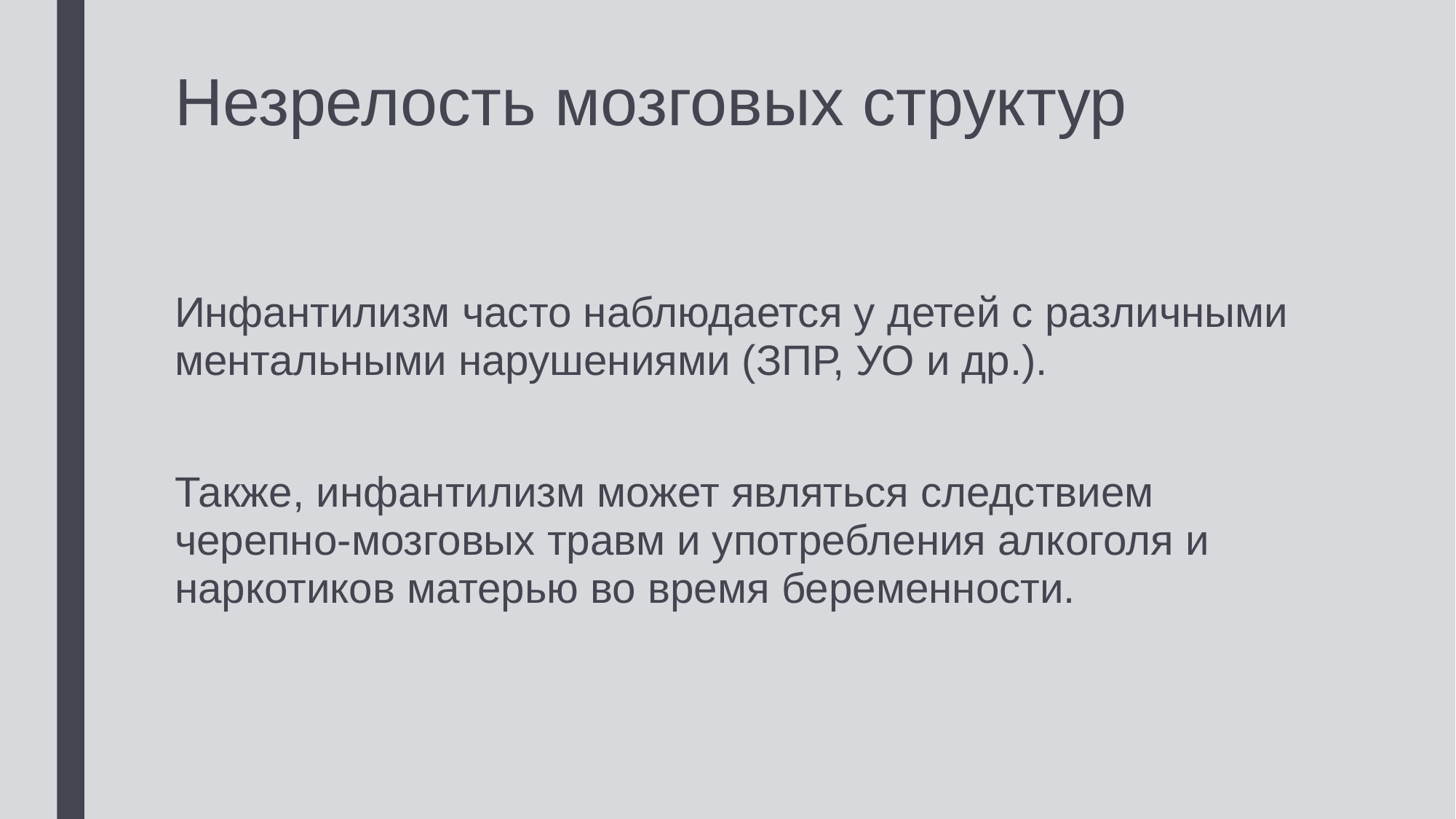

# Незрелость мозговых структур

Инфантилизм часто наблюдается у детей с различными ментальными нарушениями (ЗПР, УО и др.).

Также, инфантилизм может являться следствием черепно-мозговых травм и употребления алкоголя и наркотиков матерью во время беременности.